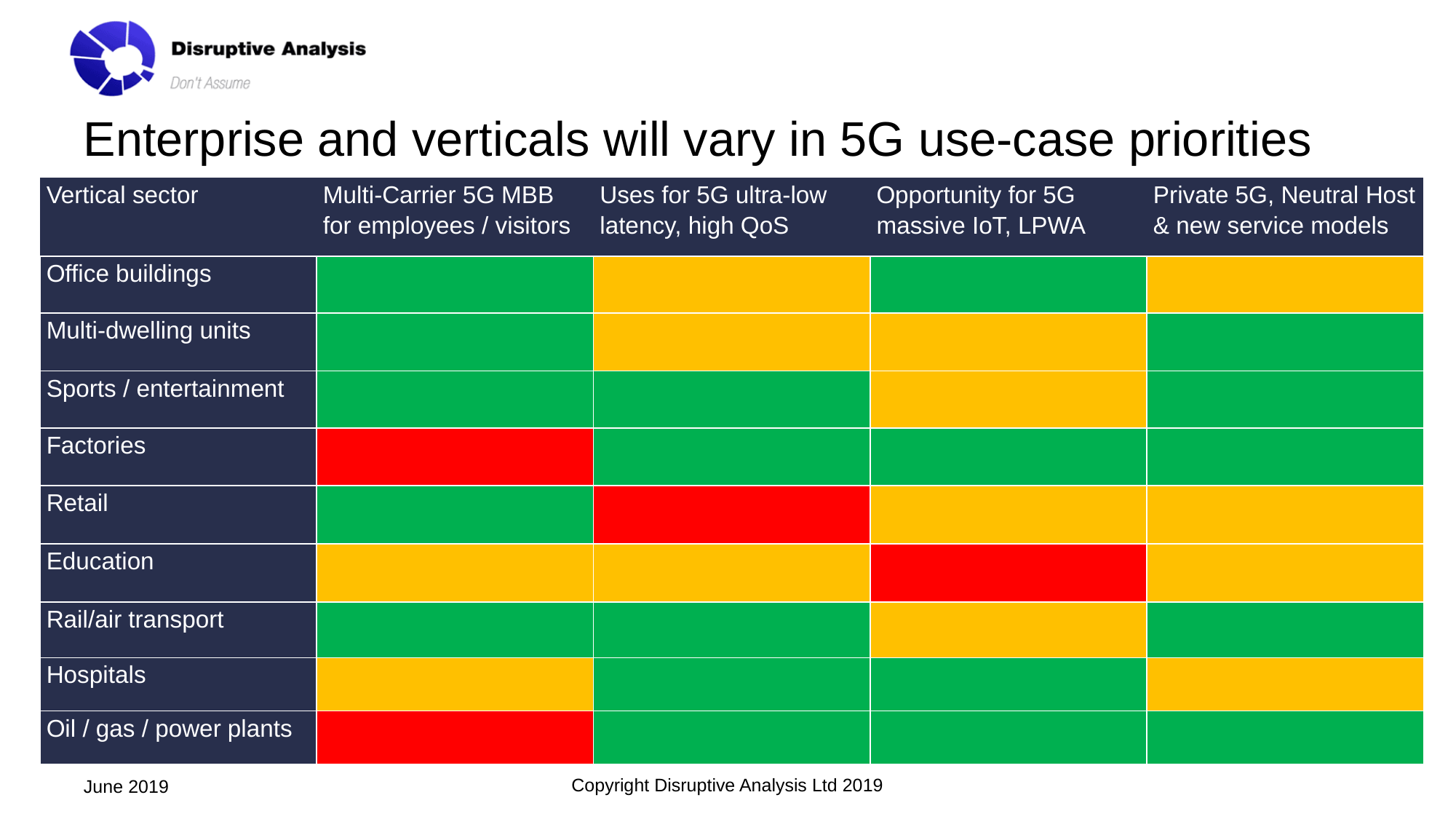

# Enterprise and verticals will vary in 5G use-case priorities
| Vertical sector | Multi-Carrier 5G MBB for employees / visitors | Uses for 5G ultra-low latency, high QoS | Opportunity for 5G massive IoT, LPWA | Private 5G, Neutral Host & new service models |
| --- | --- | --- | --- | --- |
| Office buildings |  |  |  |  |
| Multi-dwelling units |  |  |  |  |
| Sports / entertainment |  |  |  |  |
| Factories |  |  |  |  |
| Retail |  |  |  |  |
| Education |  |  |  |  |
| Rail/air transport |  |  |  |  |
| Hospitals |  |  |  |  |
| Oil / gas / power plants |  |  |  |  |
June 2019
Copyright Disruptive Analysis Ltd 2019